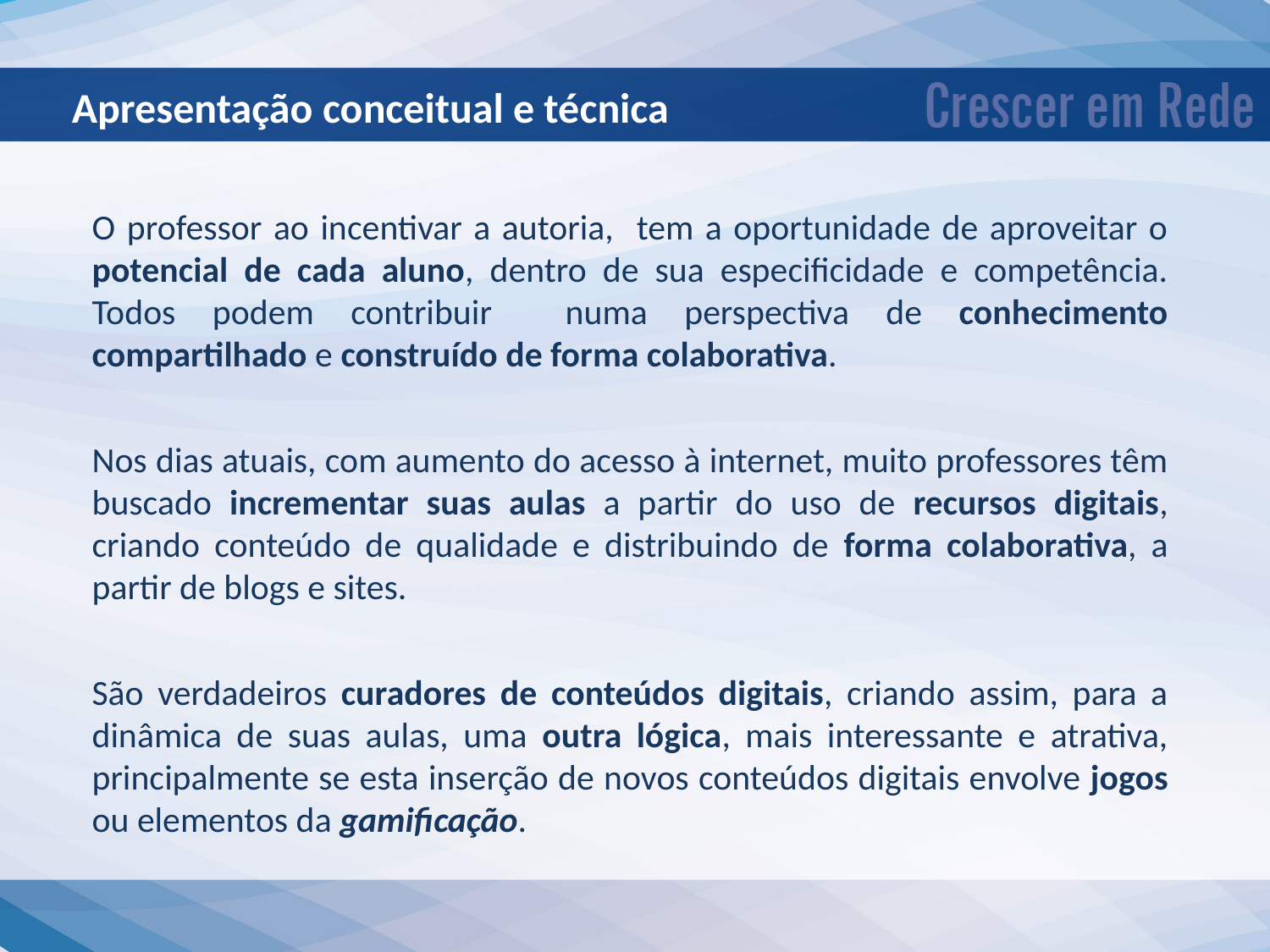

Apresentação conceitual e técnica
O professor ao incentivar a autoria,  tem a oportunidade de aproveitar o potencial de cada aluno, dentro de sua especificidade e competência. Todos podem contribuir  numa perspectiva de conhecimento compartilhado e construído de forma colaborativa.

Nos dias atuais, com aumento do acesso à internet, muito professores têm buscado incrementar suas aulas a partir do uso de recursos digitais, criando conteúdo de qualidade e distribuindo de forma colaborativa, a partir de blogs e sites.

São verdadeiros curadores de conteúdos digitais, criando assim, para a dinâmica de suas aulas, uma outra lógica, mais interessante e atrativa, principalmente se esta inserção de novos conteúdos digitais envolve jogos ou elementos da gamificação.